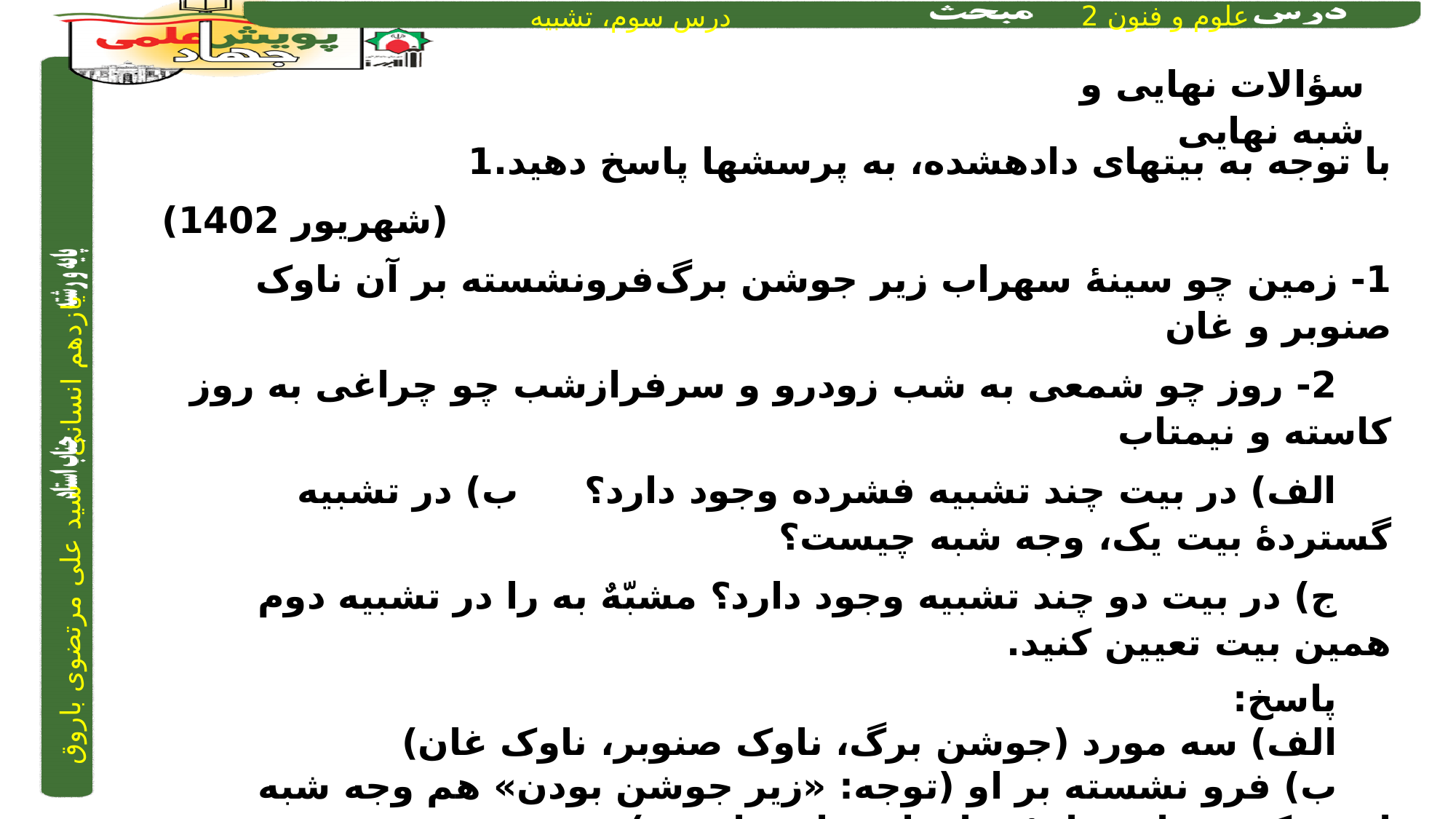

سؤالات نهایی و شبه نهایی
با توجه به بیت­های داده­شده، به پرسش­ها پاسخ دهید.1
						(شهریور 1402)
	1- زمین چو سینۀ سهراب زیر جوشن برگ	فرونشسته بر آن ناوک صنوبر و غان
2- روز چو شمعی به شب زودرو و سرفراز	شب چو چراغی به روز کاسته و نیم­تاب
	الف) در بیت چند تشبیه فشرده وجود دارد؟		ب) در تشبیه گستردۀ بیت یک، وجه شبه چیست؟
	ج) در بیت دو چند تشبیه وجود دارد؟ مشبّهٌ به را در تشبیه دوم همین بیت تعیین کنید.
پاسخ:
الف) سه مورد (جوشن برگ، ناوک صنوبر، ناوک غان)
ب) فرو نشسته بر او (توجه: «زیر جوشن بودن» هم وجه شبه است که در پاسخ­نامۀ سازمان نیامده­است.)
ج) دو تشبیه – کاسته و نیم­تاب